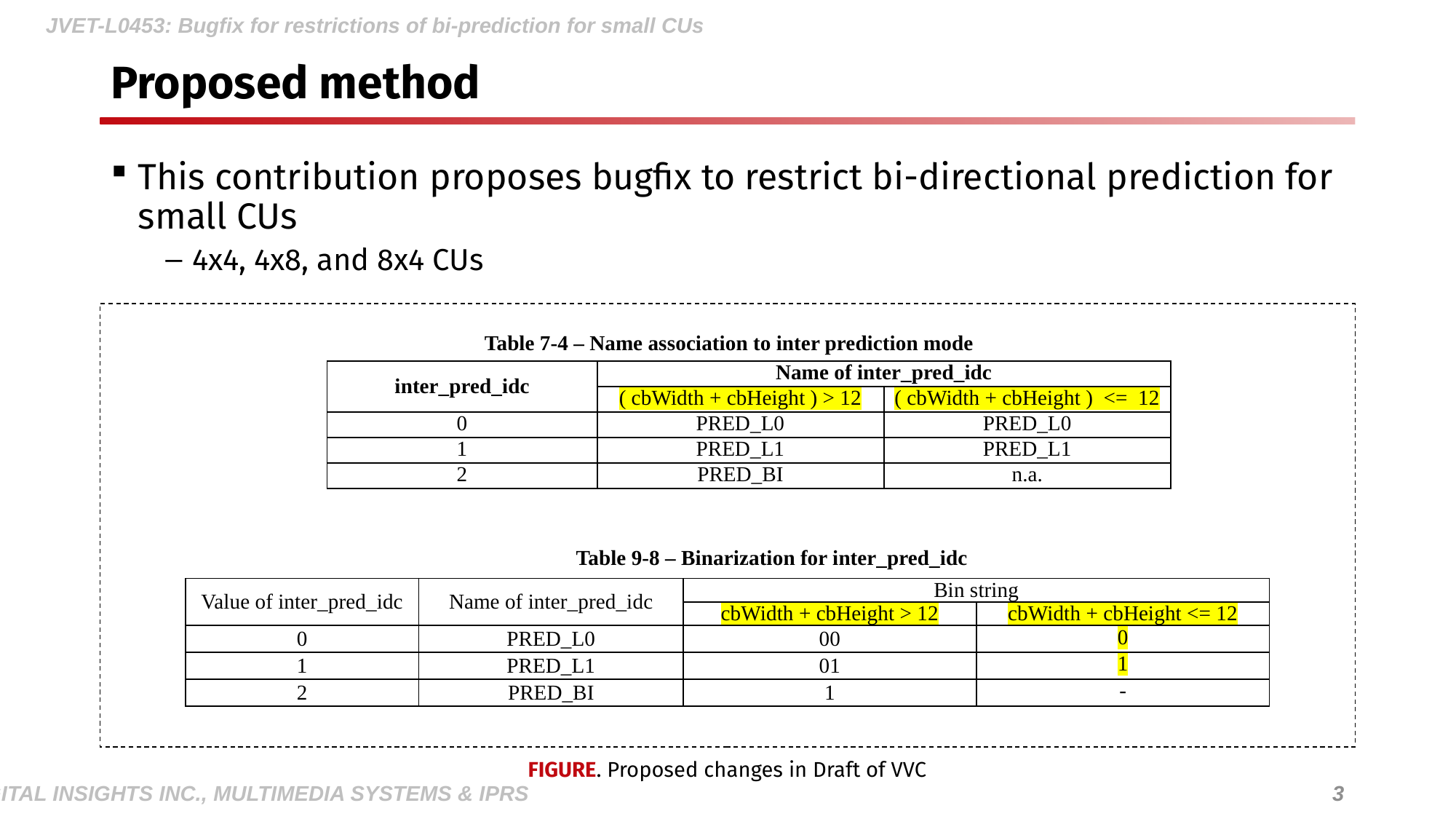

# Proposed method
This contribution proposes bugfix to restrict bi-directional prediction for small CUs
4x4, 4x8, and 8x4 CUs

Table 7‑4 – Name association to inter prediction mode
| inter\_pred\_idc | Name of inter\_pred\_idc |  |
| --- | --- | --- |
|  | ( cbWidth + cbHeight ) > 12 | ( cbWidth + cbHeight )  <=  12 |
| 0 | PRED\_L0 | PRED\_L0 |
| 1 | PRED\_L1 | PRED\_L1 |
| 2 | PRED\_BI | n.a. |
Table 9-8 – Binarization for inter_pred_idc
| Value of inter\_pred\_idc | Name of inter\_pred\_idc | Bin string |  |
| --- | --- | --- | --- |
|  |  | cbWidth + cbHeight > 12 | cbWidth + cbHeight <= 12 |
| 0 | PRED\_L0 | 00 | 0 |
| 1 | PRED\_L1 | 01 | 1 |
| 2 | PRED\_BI | 1 | - |
FIGURE. Proposed changes in Draft of VVC
3